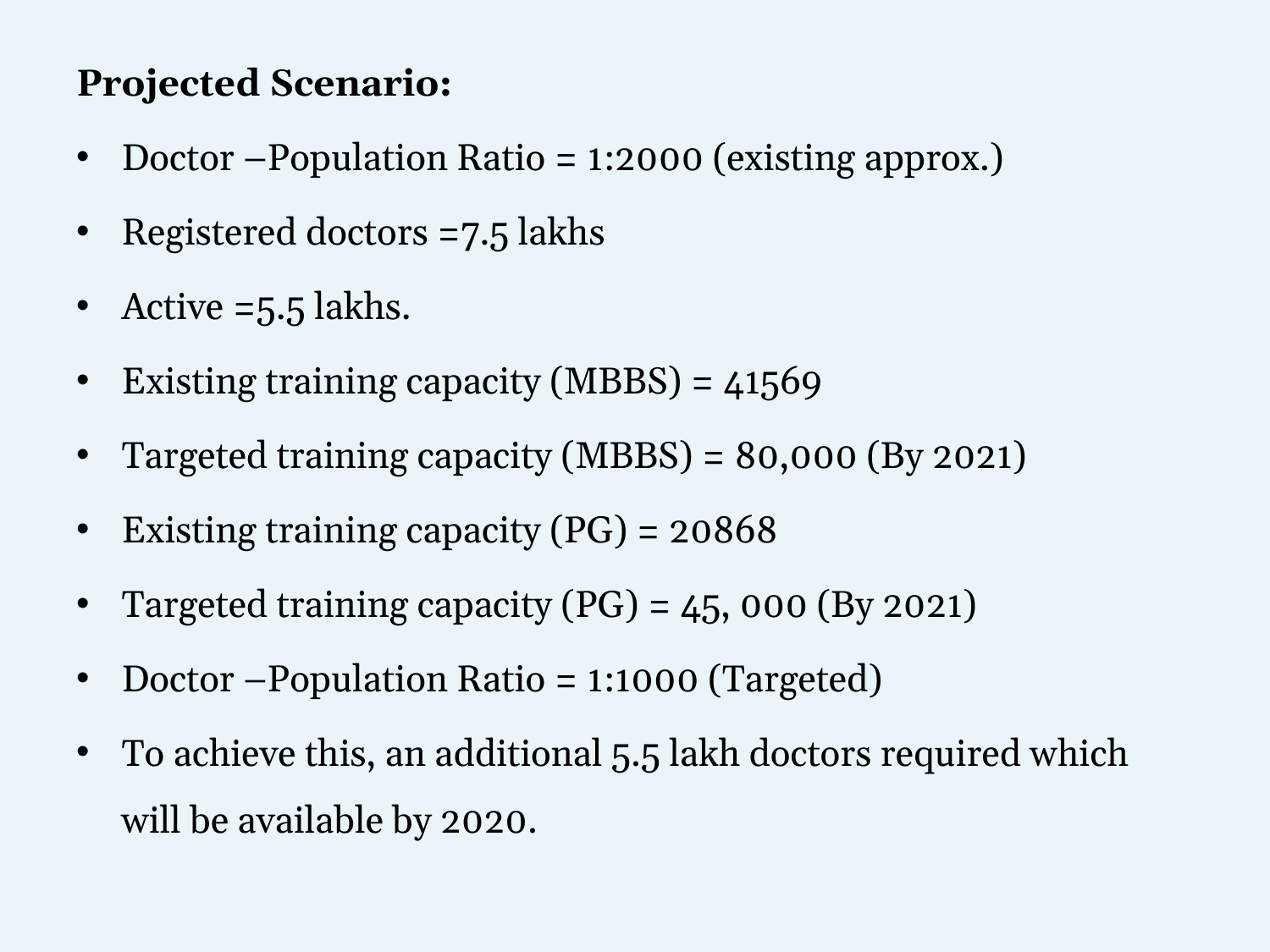

Projected Scenario:
Doctor –Population Ratio = 1:2000 (existing approx.)
Registered doctors =7.5 lakhs
Active =5.5 lakhs.
Existing training capacity (MBBS) = 41569
Targeted training capacity (MBBS) = 80,000 (By 2021)
Existing training capacity (PG) = 20868
Targeted training capacity (PG) = 45, 000 (By 2021)
Doctor –Population Ratio = 1:1000 (Targeted)
To achieve this, an additional 5.5 lakh doctors required which will be available by 2020.